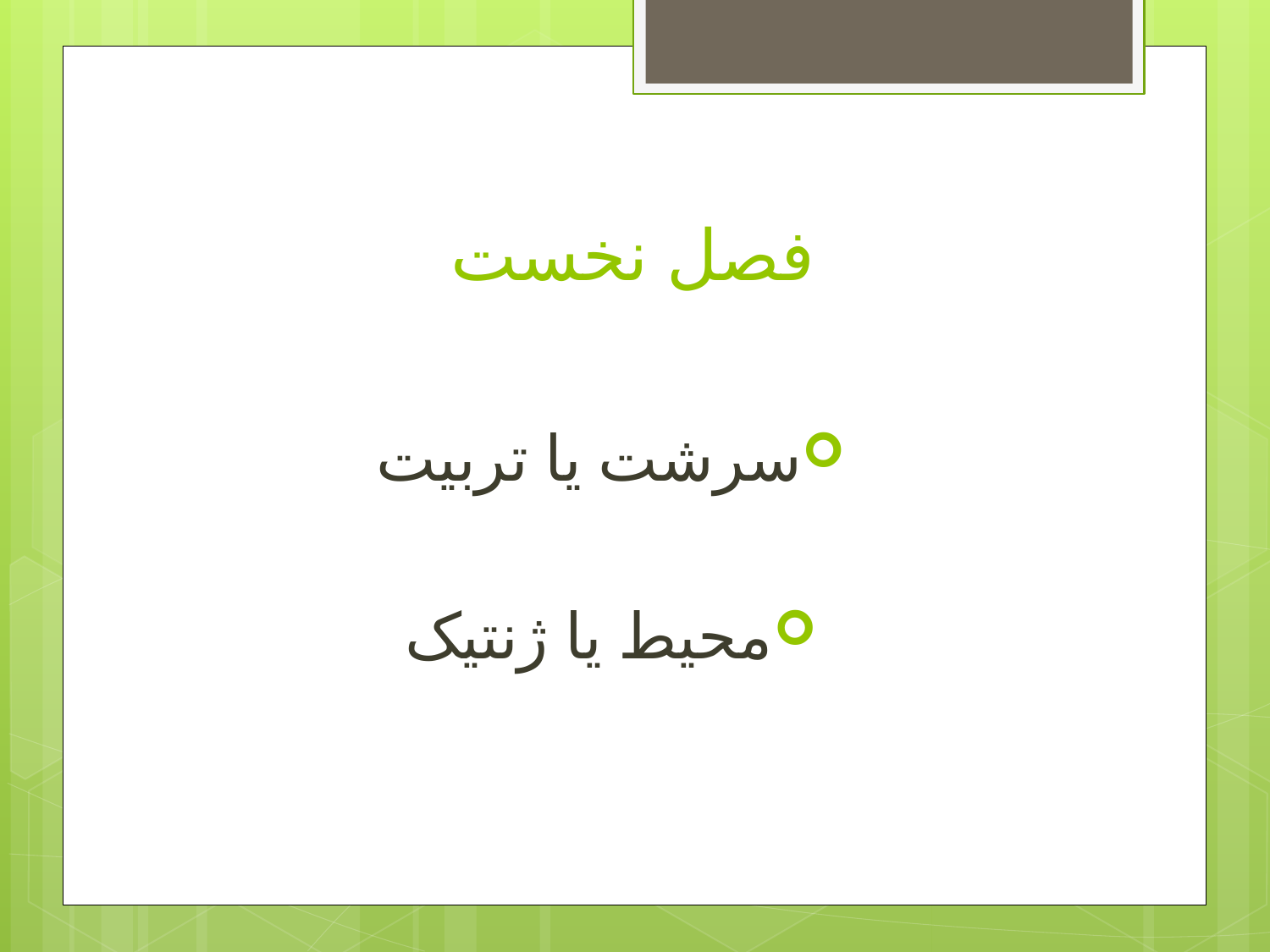

# فصل نخست

سرشت یا تربیت

محیط یا ژنتیک